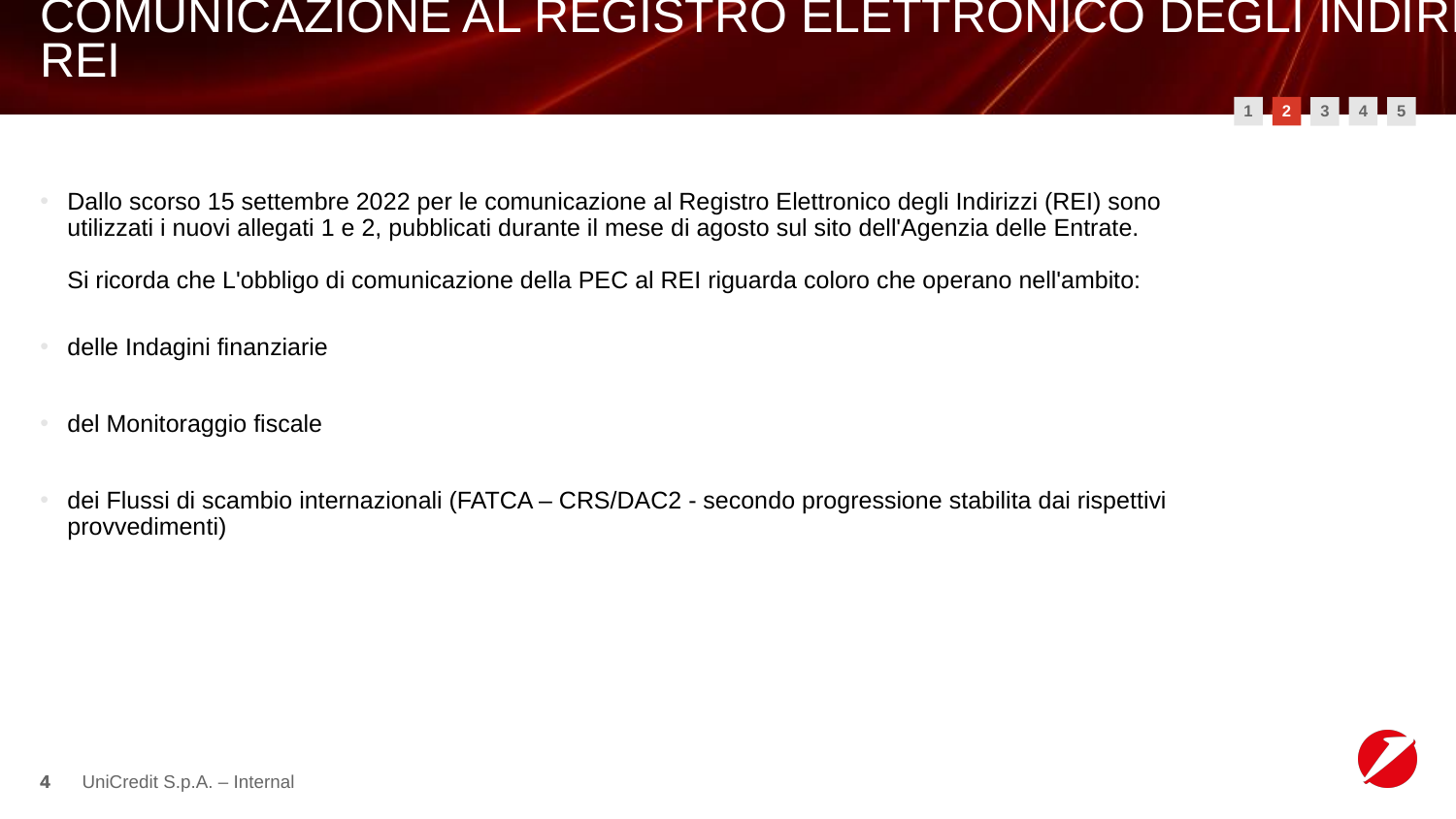

# COMUNICAZIONE AL REGISTRO ELETTRONICO DEGLI INDIRIZZI REI
1
2
4
3
5

Dallo scorso 15 settembre 2022 per le comunicazione al Registro Elettronico degli Indirizzi (REI) sono utilizzati i nuovi allegati 1 e 2, pubblicati durante il mese di agosto sul sito dell'Agenzia delle Entrate.
Si ricorda che L'obbligo di comunicazione della PEC al REI riguarda coloro che operano nell'ambito:
delle Indagini finanziarie

del Monitoraggio fiscale

dei Flussi di scambio internazionali (FATCA – CRS/DAC2 - secondo progressione stabilita dai rispettivi provvedimenti)

UniCredit S.p.A. – Internal